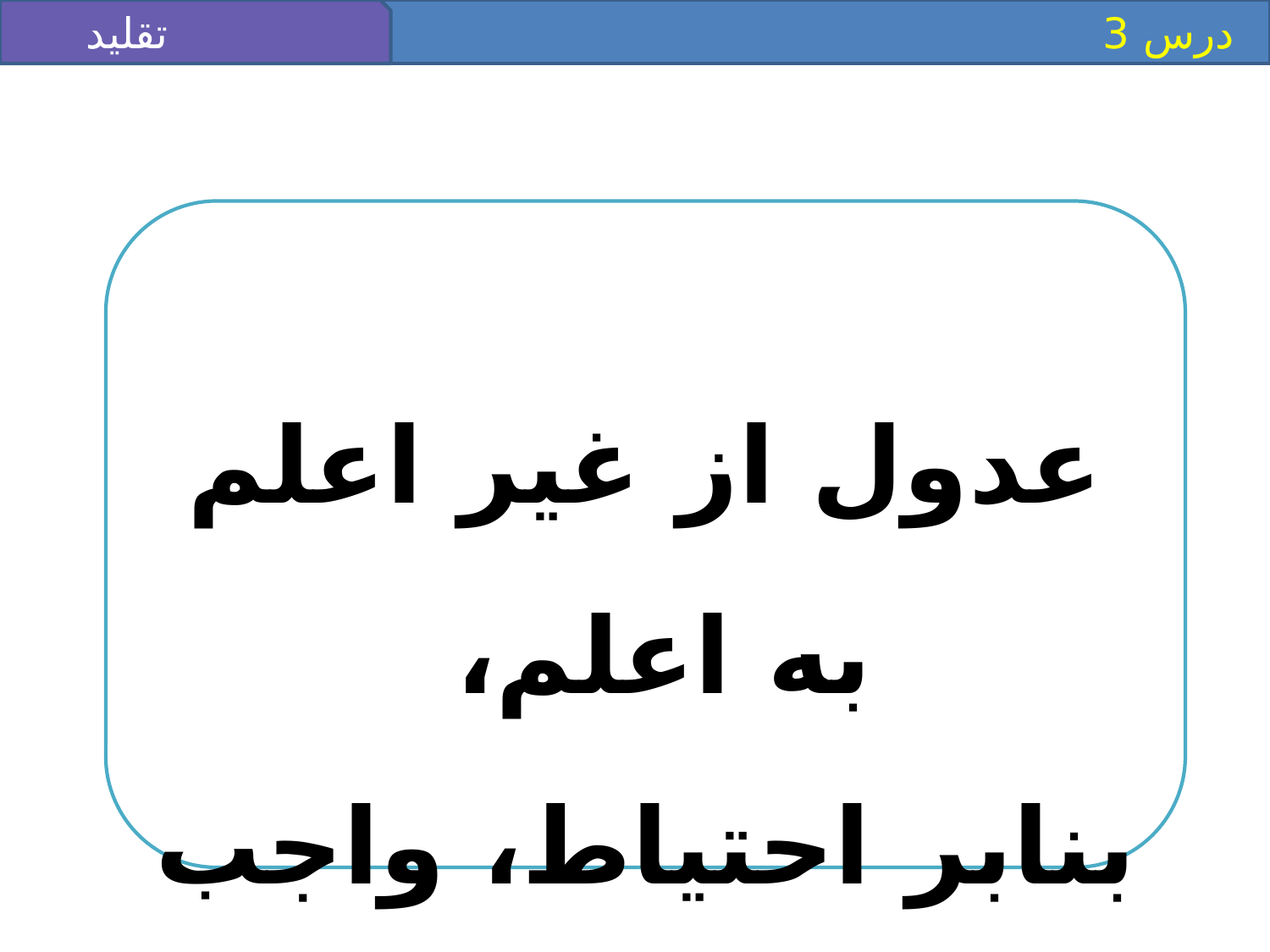

تقليد
 درس 3

عدول از غير اعلم به اعلم،
بنابر احتياط، واجب است.